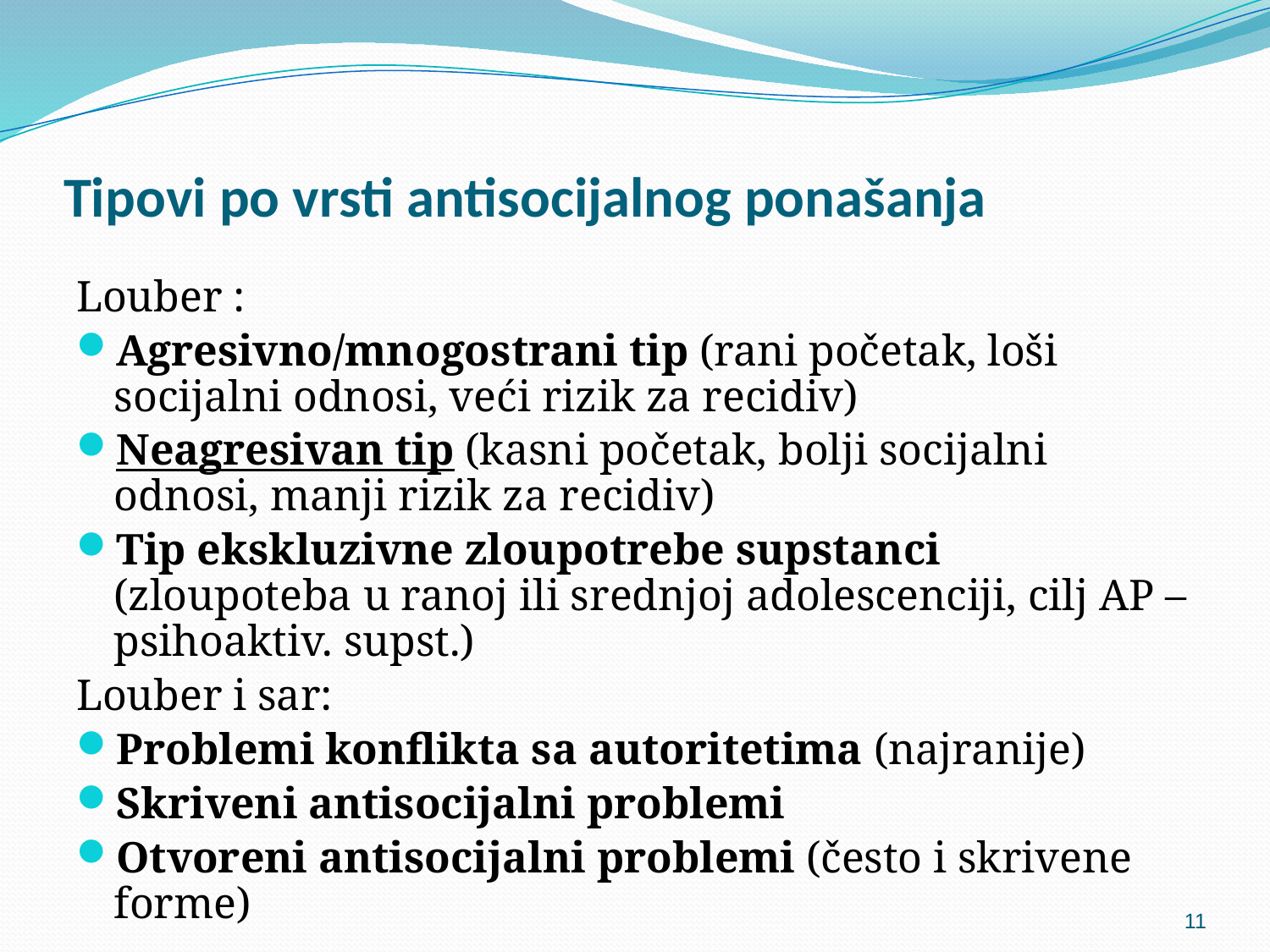

# Tipovi po vrsti antisocijalnog ponašanja
Louber :
Agresivno/mnogostrani tip (rani početak, loši socijalni odnosi, veći rizik za recidiv)
Neagresivan tip (kasni početak, bolji socijalni odnosi, manji rizik za recidiv)
Tip ekskluzivne zloupotrebe supstanci  (zloupoteba u ranoj ili srednjoj adolescenciji, cilj AP – psihoaktiv. supst.)
Louber i sar:
Problemi konflikta sa autoritetima (najranije)
Skriveni antisocijalni problemi
Otvoreni antisocijalni problemi (često i skrivene forme)
11